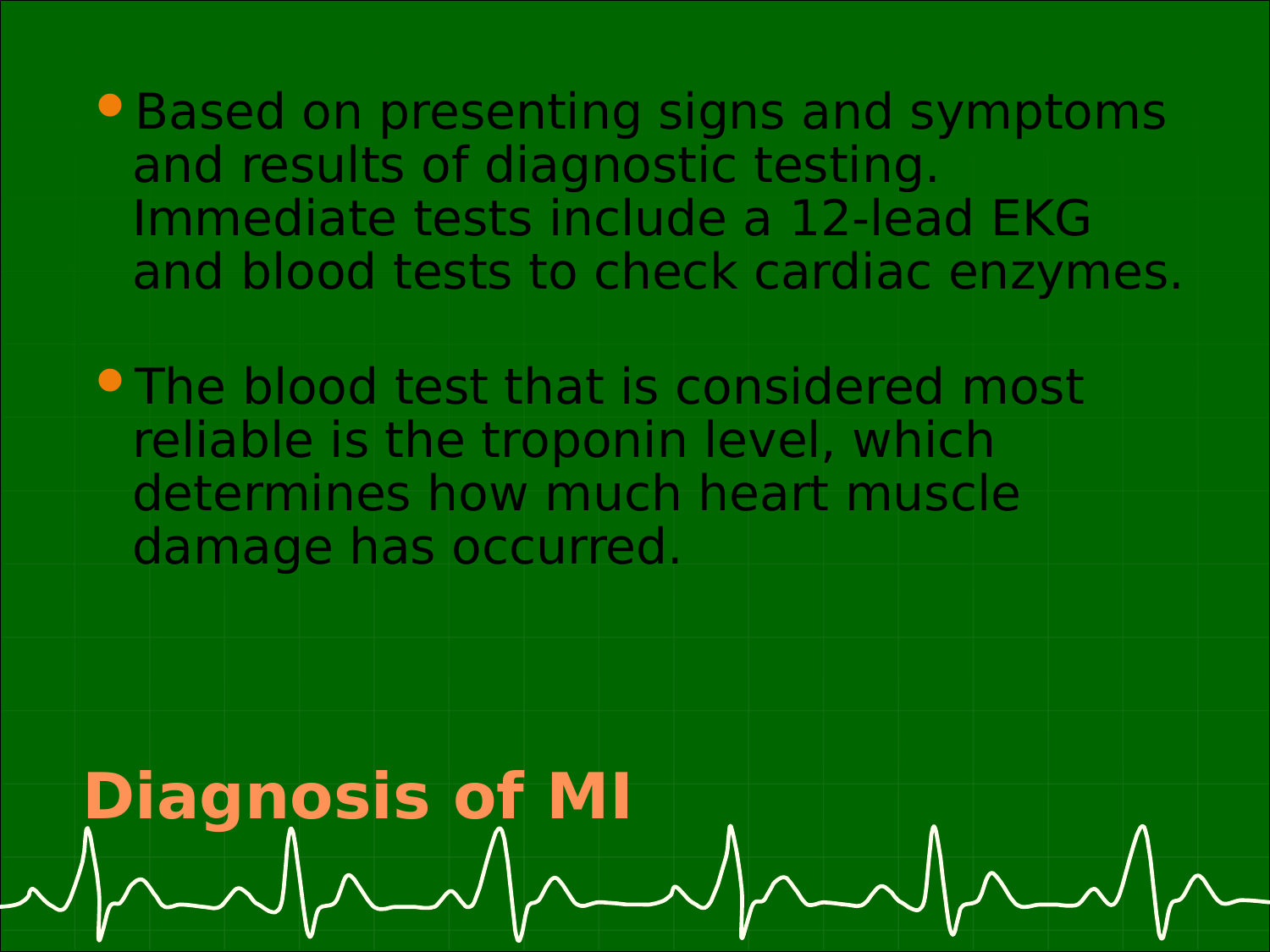

Based on presenting signs and symptoms and results of diagnostic testing.  Immediate tests include a 12-lead EKG and blood tests to check cardiac enzymes.

The blood test that is considered most reliable is the troponin level, which determines how much heart muscle damage has occurred.
# Diagnosis of MI